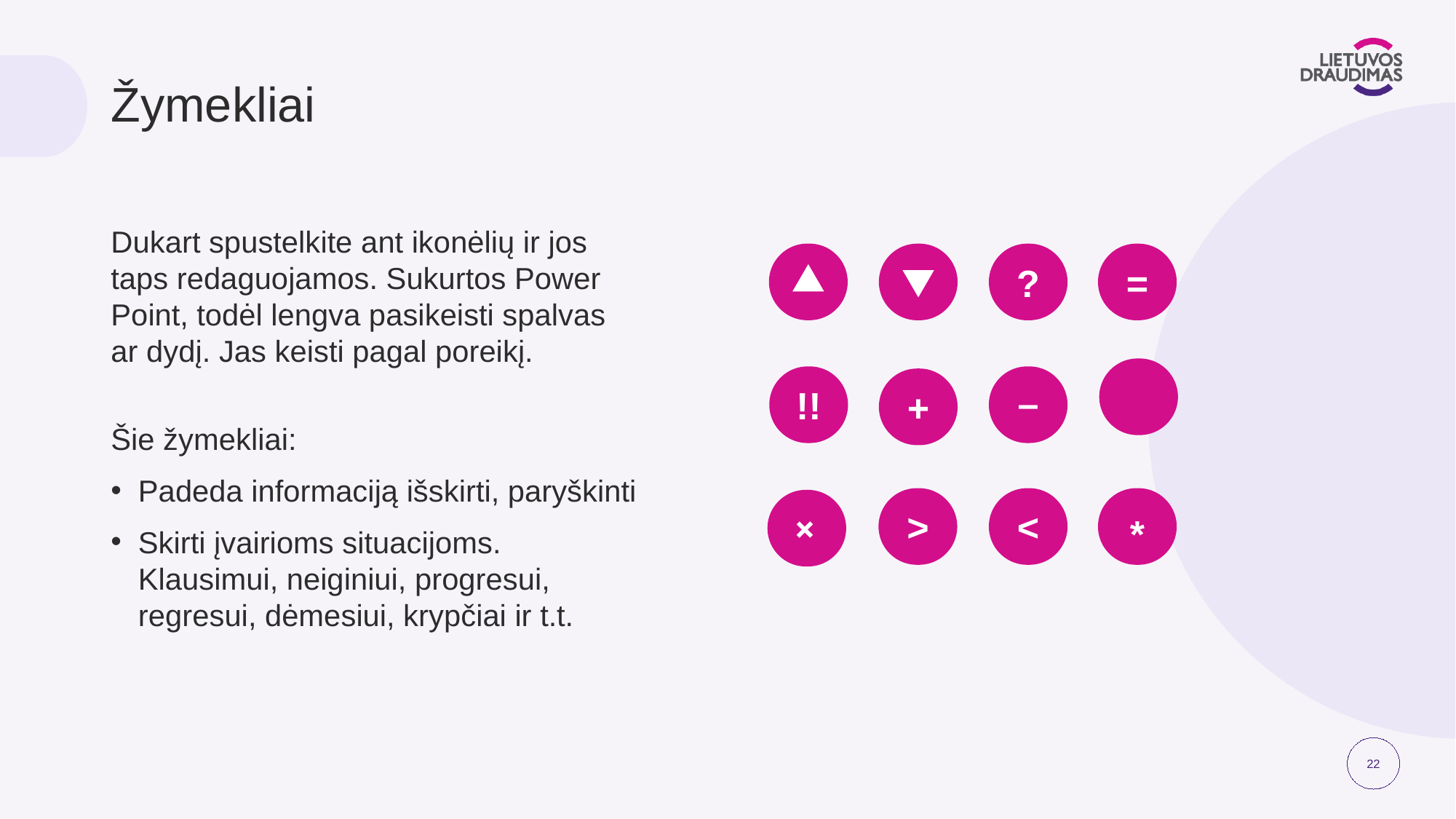

# Žymekliai
Dukart spustelkite ant ikonėlių ir jos taps redaguojamos. Sukurtos Power Point, todėl lengva pasikeisti spalvas ar dydį. Jas keisti pagal poreikį.
Šie žymekliai:
Padeda informaciją išskirti, paryškinti
Skirti įvairioms situacijoms. Klausimui, neiginiui, progresui, regresui, dėmesiui, krypčiai ir t.t.

?

=

!!

–

+

>

<

*

+
22